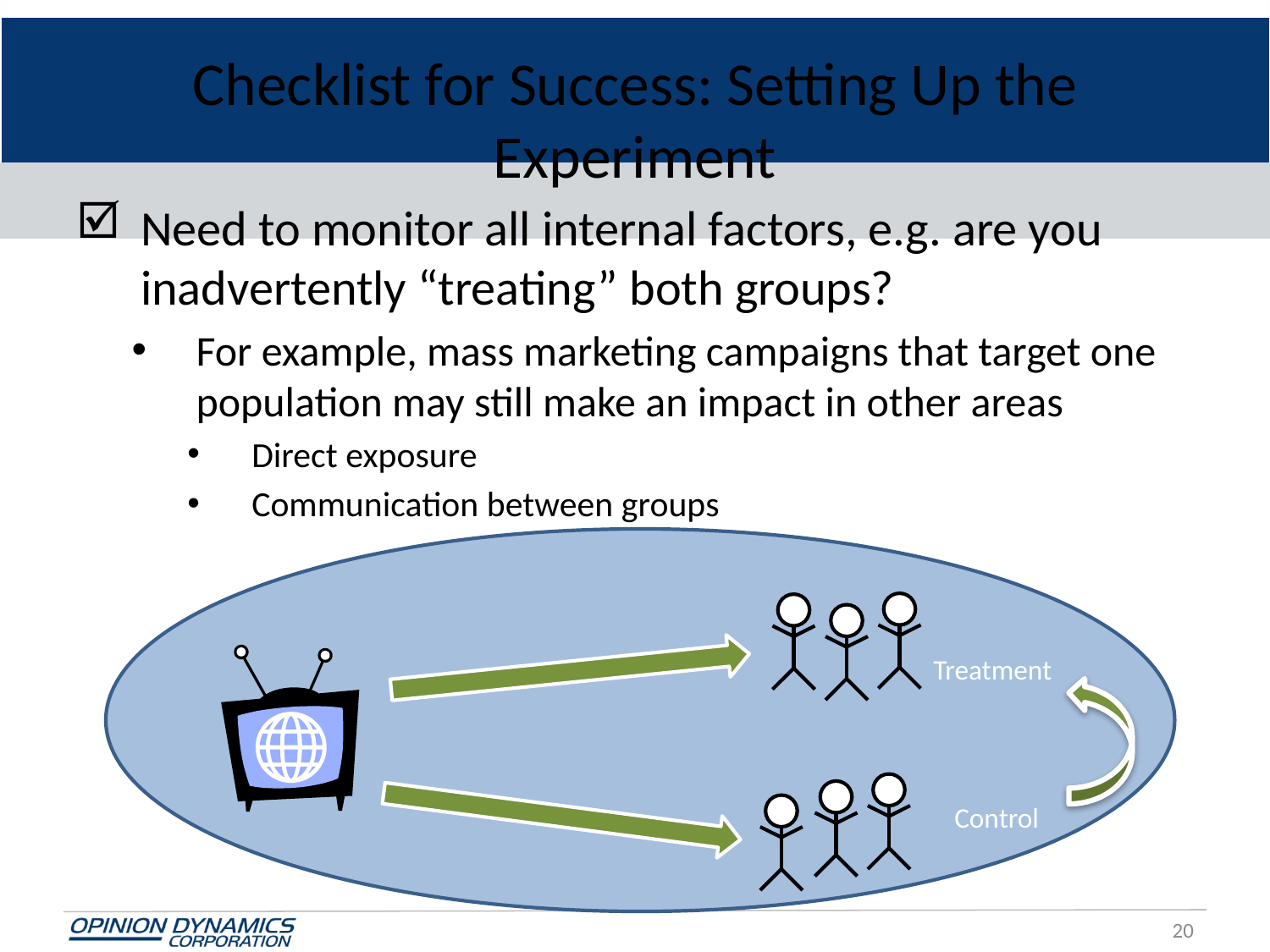

# Checklist for Success: Setting Up the Experiment
Need to monitor all internal factors, e.g. are you inadvertently “treating” both groups?
For example, mass marketing campaigns that target one population may still make an impact in other areas
Direct exposure
Communication between groups

Treatment

Control

20